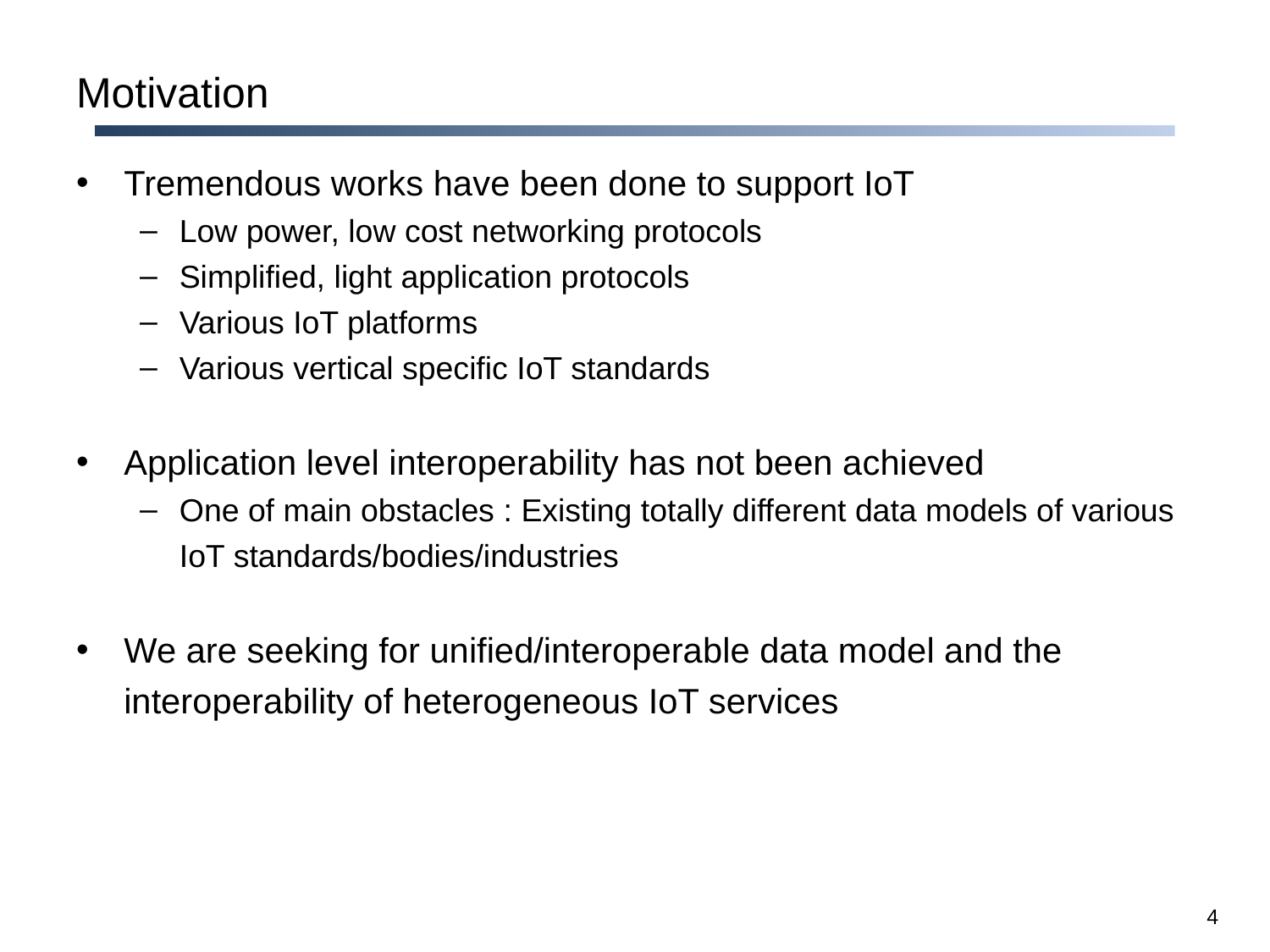

# Motivation
Tremendous works have been done to support IoT
Low power, low cost networking protocols
Simplified, light application protocols
Various IoT platforms
Various vertical specific IoT standards

Application level interoperability has not been achieved
One of main obstacles : Existing totally different data models of various IoT standards/bodies/industries

We are seeking for unified/interoperable data model and the interoperability of heterogeneous IoT services

4